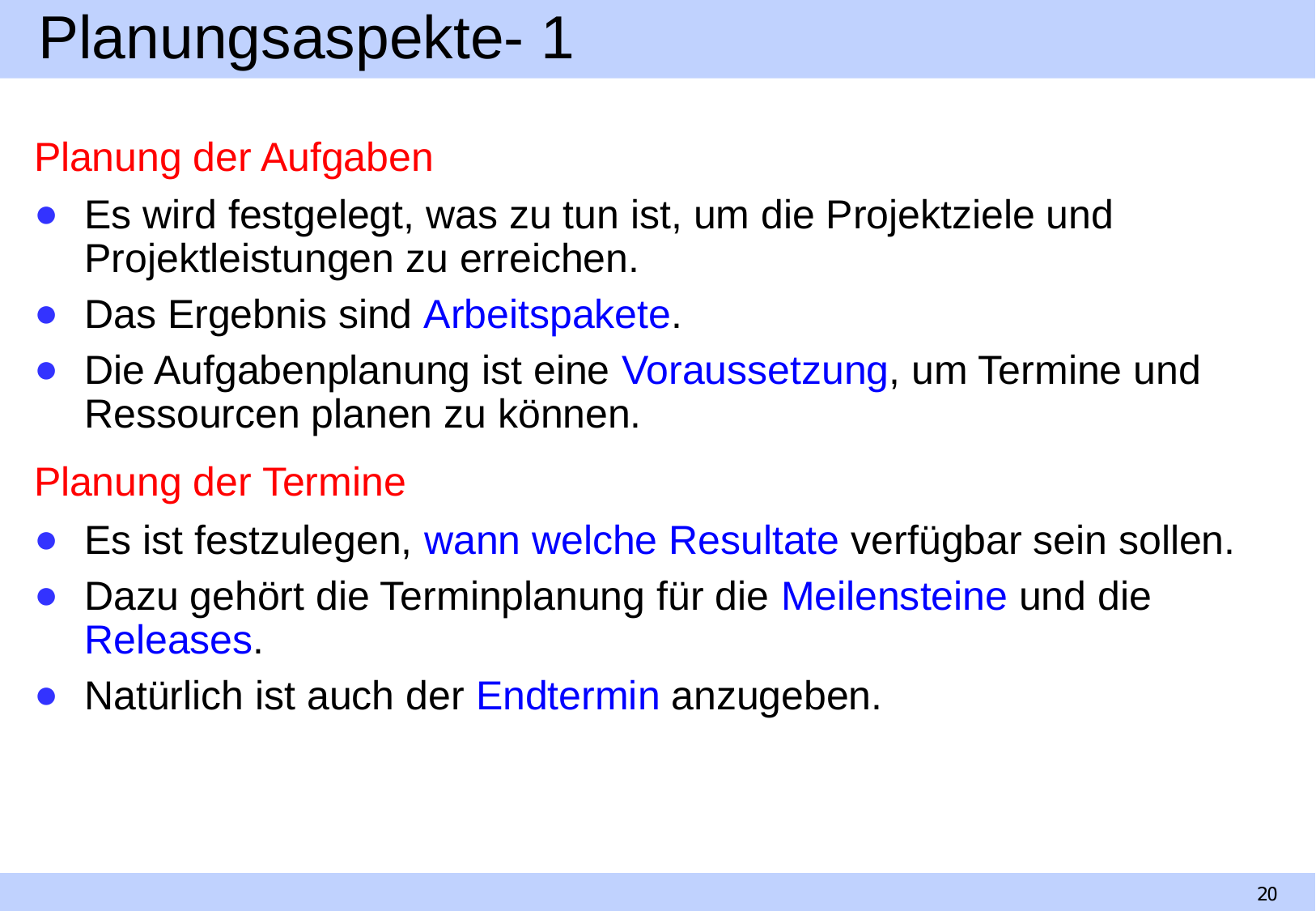

# Planungsaspekte- 1
Planung der Aufgaben
Es wird festgelegt, was zu tun ist, um die Projektziele und Projektleistungen zu erreichen.
Das Ergebnis sind Arbeitspakete.
Die Aufgabenplanung ist eine Voraussetzung, um Termine und Ressourcen planen zu können.
Planung der Termine
Es ist festzulegen, wann welche Resultate verfügbar sein sollen.
Dazu gehört die Terminplanung für die Meilensteine und die Releases.
Natürlich ist auch der Endtermin anzugeben.
20